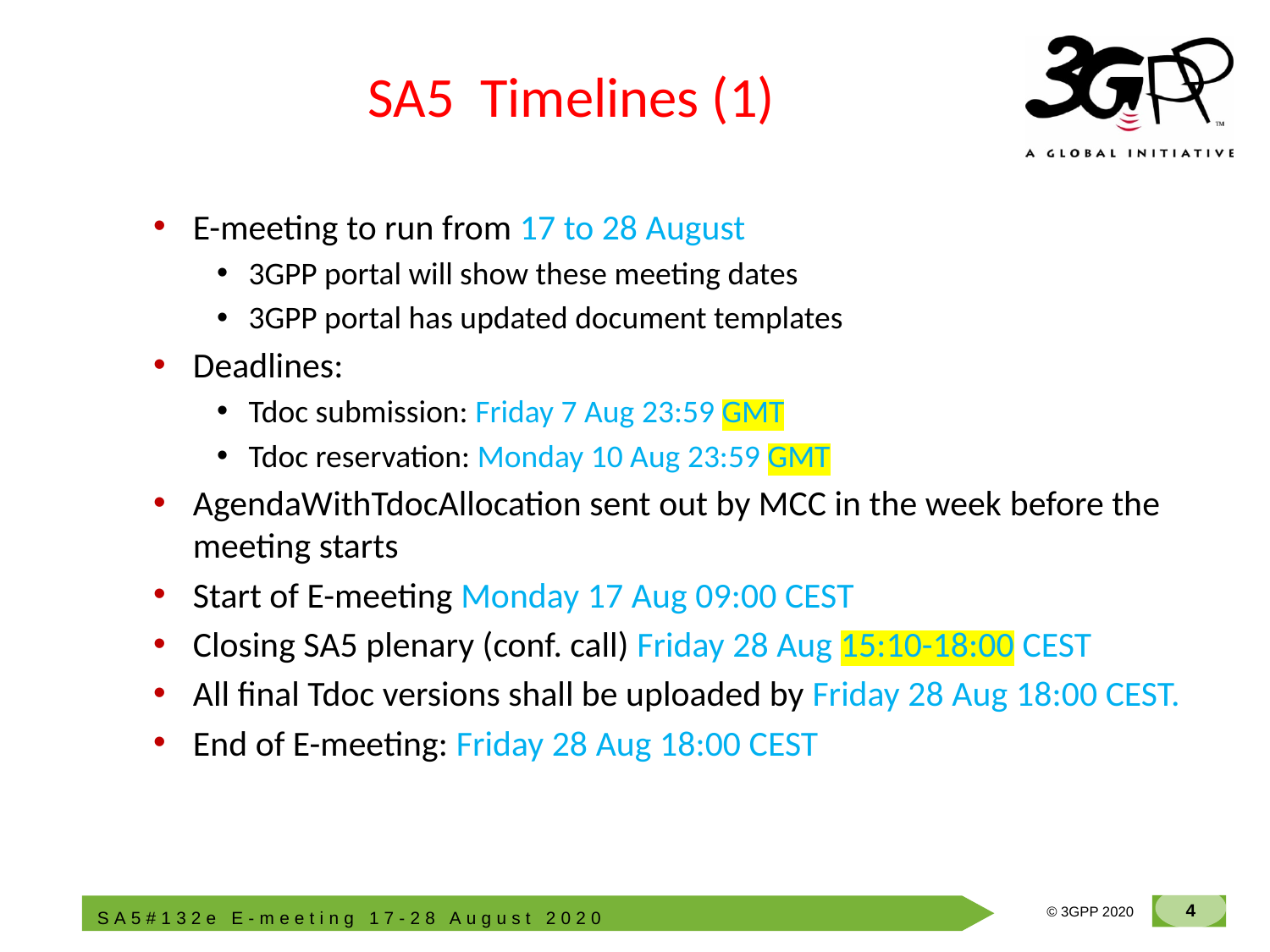

# SA5  Timelines (1)
E-meeting to run from 17 to 28 August
3GPP portal will show these meeting dates
3GPP portal has updated document templates
Deadlines:
Tdoc submission: Friday 7 Aug 23:59 GMT
Tdoc reservation: Monday 10 Aug 23:59 GMT
AgendaWithTdocAllocation sent out by MCC in the week before the meeting starts
Start of E-meeting Monday 17 Aug 09:00 CEST
Closing SA5 plenary (conf. call) Friday 28 Aug 15:10-18:00 CEST
All final Tdoc versions shall be uploaded by Friday 28 Aug 18:00 CEST.
End of E-meeting: Friday 28 Aug 18:00 CEST